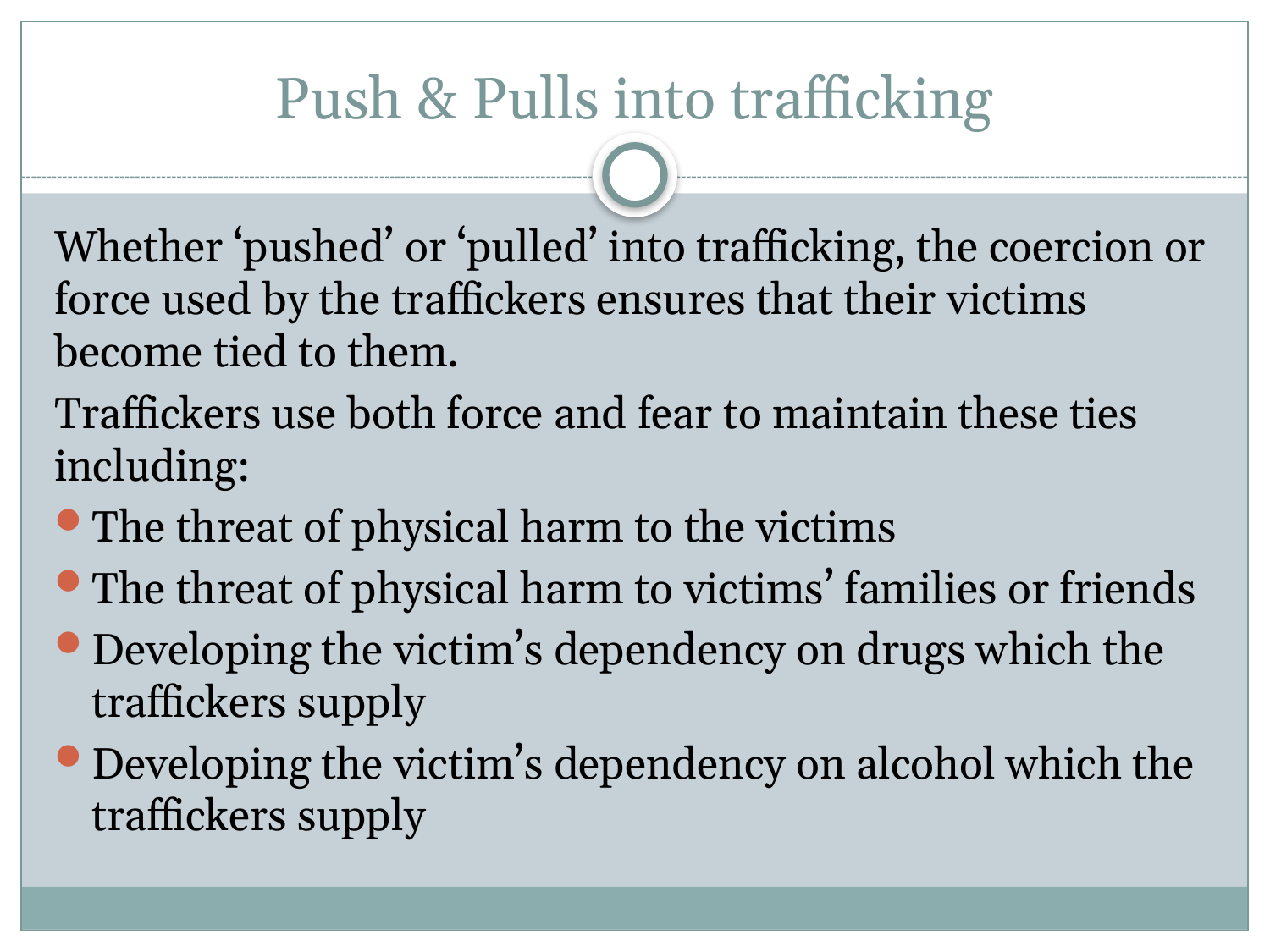

# Push & Pulls into trafficking
Whether ‘pushed’ or ‘pulled’ into trafficking, the coercion or force used by the traffickers ensures that their victims become tied to them.
Traffickers use both force and fear to maintain these ties including:
The threat of physical harm to the victims
The threat of physical harm to victims’ families or friends
Developing the victim’s dependency on drugs which the traffickers supply
Developing the victim’s dependency on alcohol which the traffickers supply